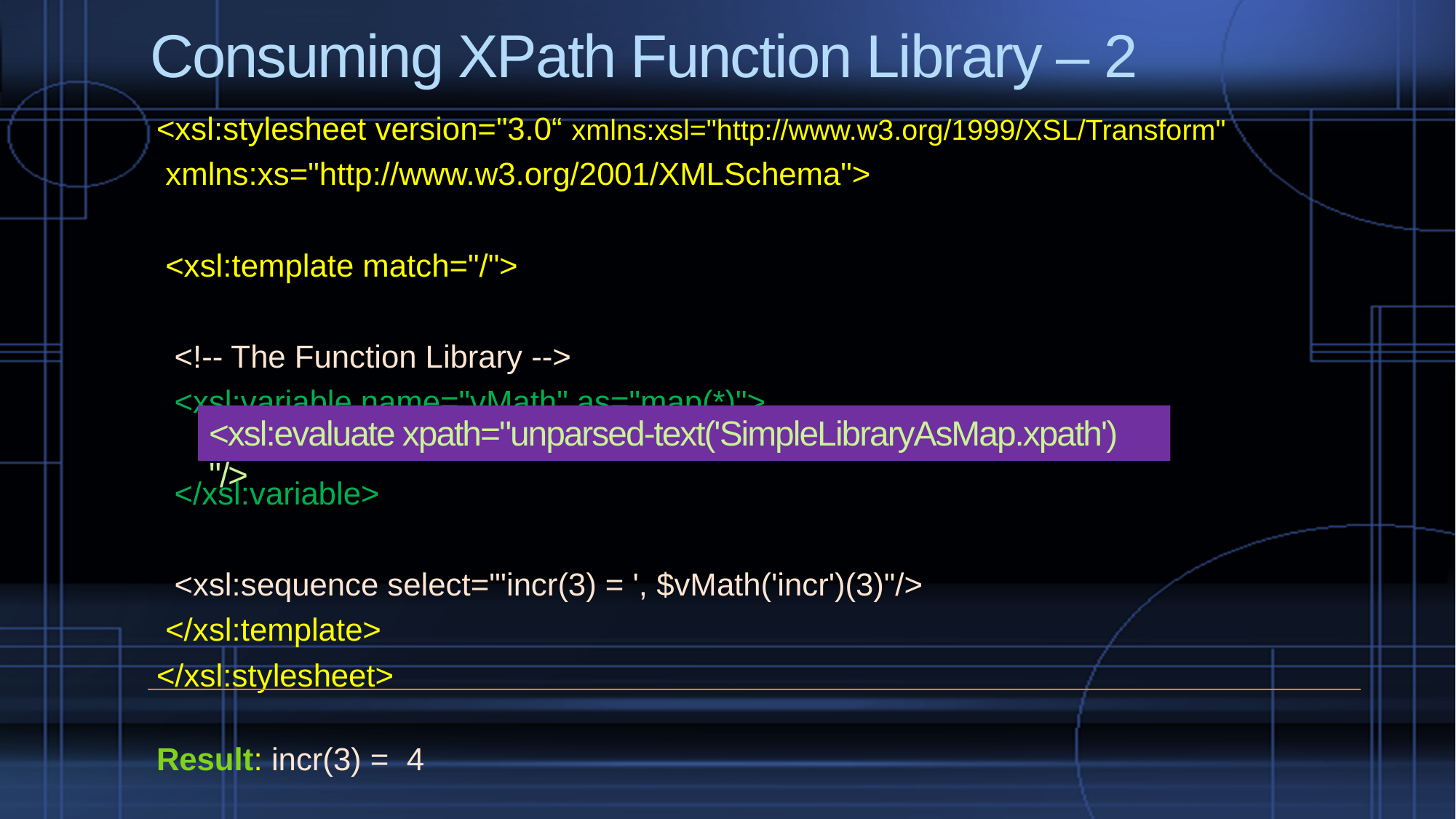

# Consuming XPath Function Library – 2
<xsl:stylesheet version="3.0“ xmlns:xsl="http://www.w3.org/1999/XSL/Transform"
 xmlns:xs="http://www.w3.org/2001/XMLSchema">

 <xsl:template match="/">

  <!-- The Function Library -->
  <xsl:variable name="vMath" as="map(*)">

  </xsl:variable>

  <xsl:sequence select="'incr(3) = ', $vMath('incr')(3)"/>
 </xsl:template>
</xsl:stylesheet>
Result: incr(3) =  4
<xsl:evaluate xpath="unparsed-text('SimpleLibraryAsMap.xpath') "/>